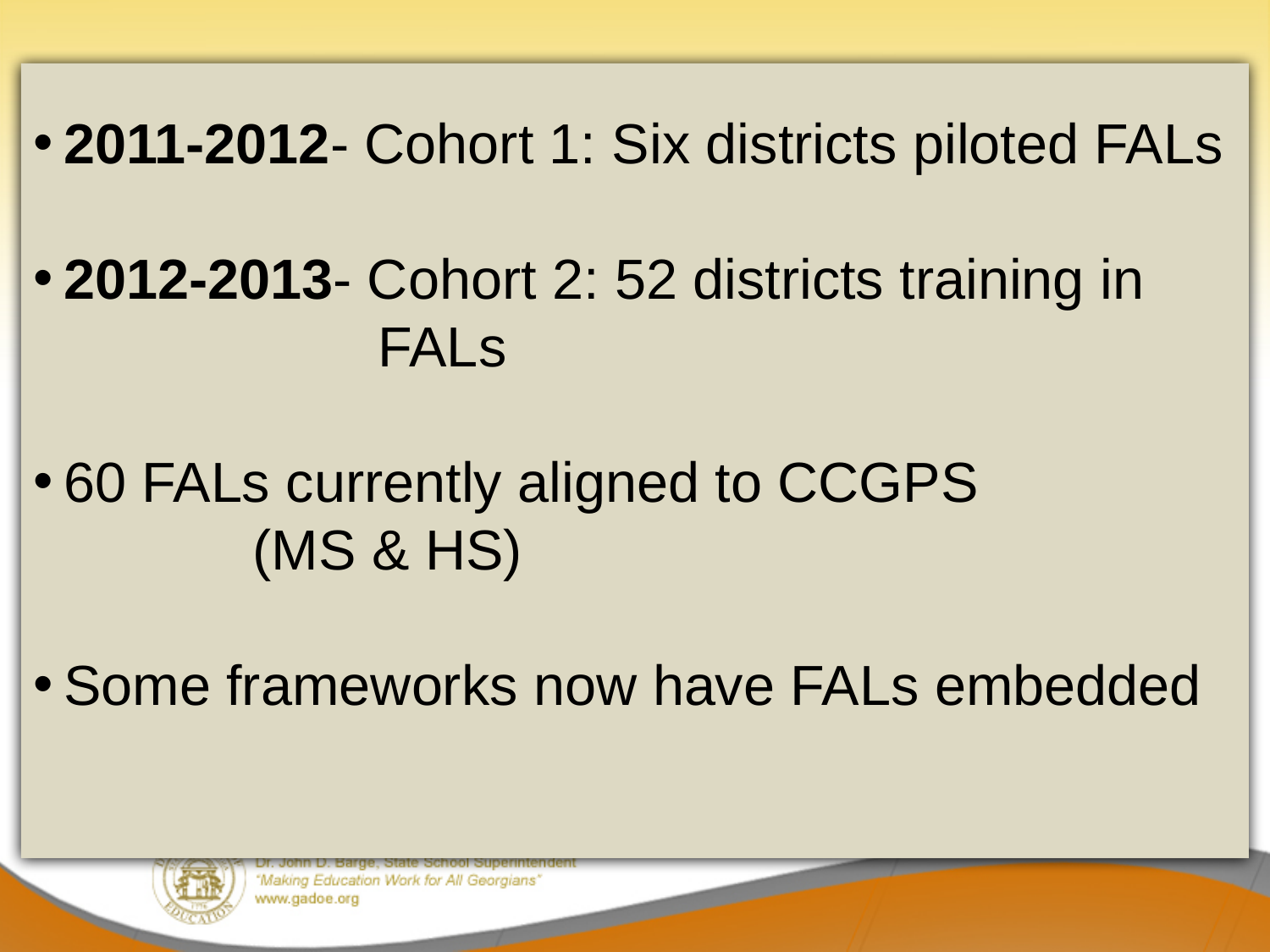

2011-2012- Cohort 1: Six districts piloted FALs

2012-2013- Cohort 2: 52 districts training in     	            FALs

60 FALs currently aligned to CCGPS
              (MS & HS)

Some frameworks now have FALs embedded